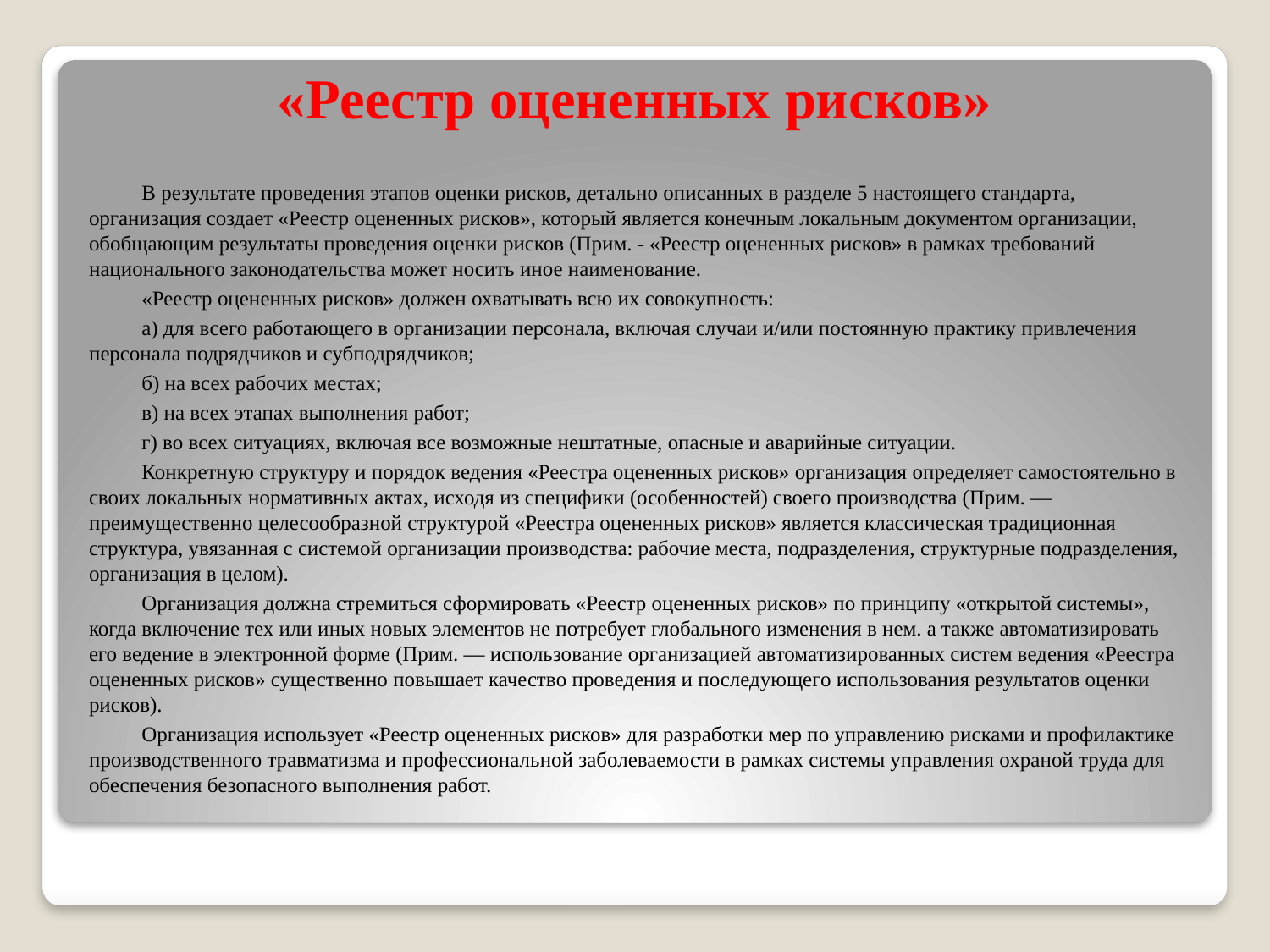

# «Реестр оцененных рисков»
          В результате проведения этапов оценки рисков, детально описанных в разделе 5 настоящего стандарта, организация создает «Реестр оцененных рисков», который является конечным локальным документом организации, обобщающим результаты проведения оценки рисков (Прим. - «Реестр оцененных рисков» в рамках требований национального законодательства может носить иное наименование.
          «Реестр оцененных рисков» должен охватывать всю их совокупность:
          а) для всего работающего в организации персонала, включая случаи и/или постоянную практику привлечения персонала подрядчиков и субподрядчиков;
          б) на всех рабочих местах;
          в) на всех этапах выполнения работ;
          г) во всех ситуациях, включая все возможные нештатные, опасные и аварийные ситуации.
          Конкретную структуру и порядок ведения «Реестра оцененных рисков» организация определяет самостоятельно в своих локальных нормативных актах, исходя из специфики (особенностей) своего производства (Прим. — преимущественно целесообразной структурой «Реестра оцененных рисков» является классическая традиционная структура, увязанная с системой организации производства: рабочие места, подразделения, структурные подразделения, организация в целом).
          Организация должна стремиться сформировать «Реестр оцененных рисков» по принципу «открытой системы», когда включение тех или иных новых элементов не потребует глобального изменения в нем. а также автоматизировать его ведение в электронной форме (Прим. — использование организацией автоматизированных систем ведения «Реестра оцененных рисков» существенно повышает качество проведения и последующего использования результатов оценки рисков).
          Организация использует «Реестр оцененных рисков» для разработки мер по управлению рисками и профилактике производственного травматизма и профессиональной заболеваемости в рамках системы управления охраной труда для обеспечения безопасного выполнения работ.